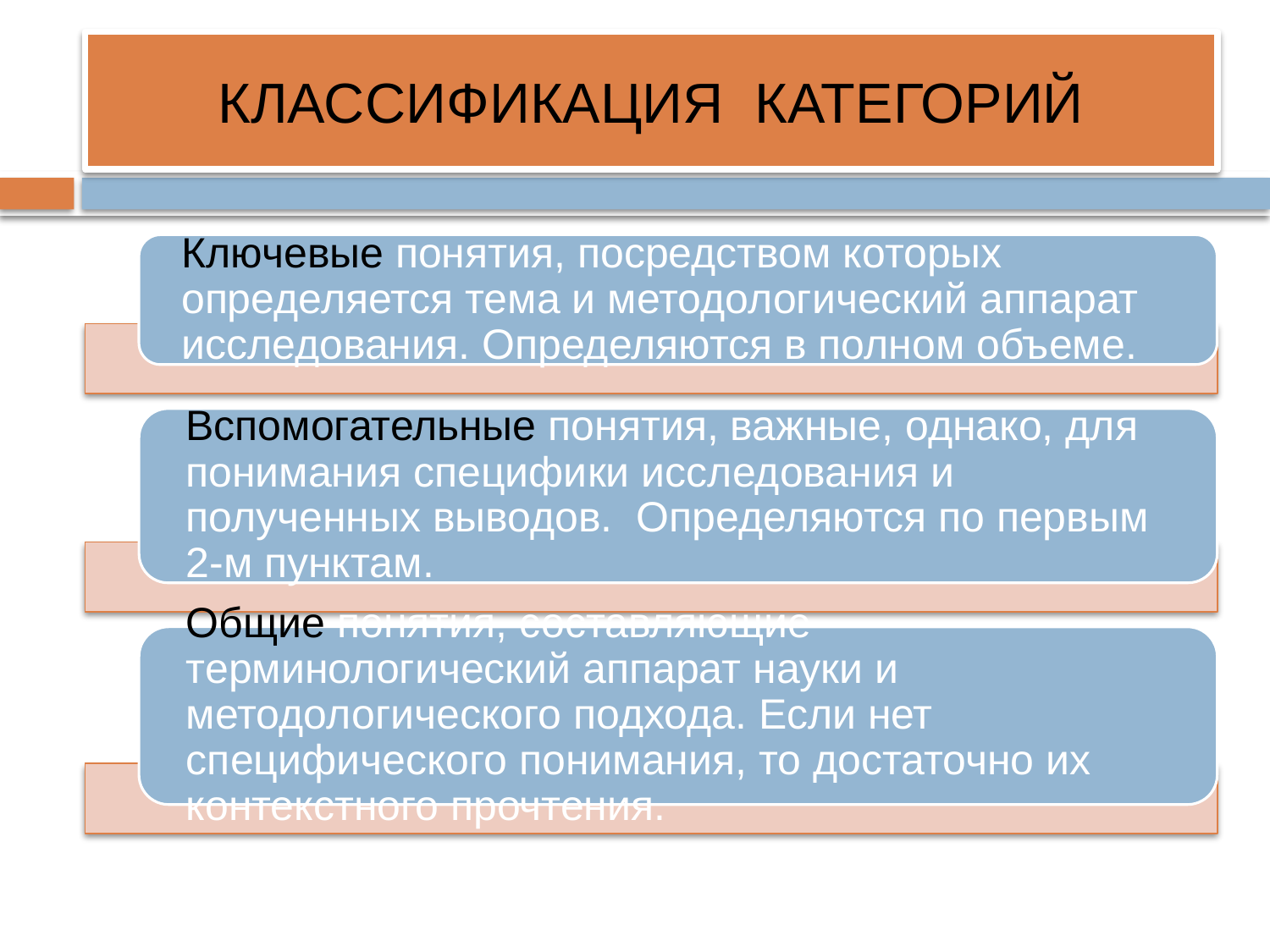

# КЛАССИФИКАЦИЯ  КАТЕГОРИЙ
Ключевые понятия, посредством которых определяется тема и методологический аппарат исследования. Определяются в полном объеме.
Вспомогательные понятия, важные, однако, для понимания специфики исследования и полученных выводов.  Определяются по первым 2-м пунктам.
Общие понятия, составляющие терминологический аппарат науки и методологического подхода. Если нет специфического понимания, то достаточно их контекстного прочтения.